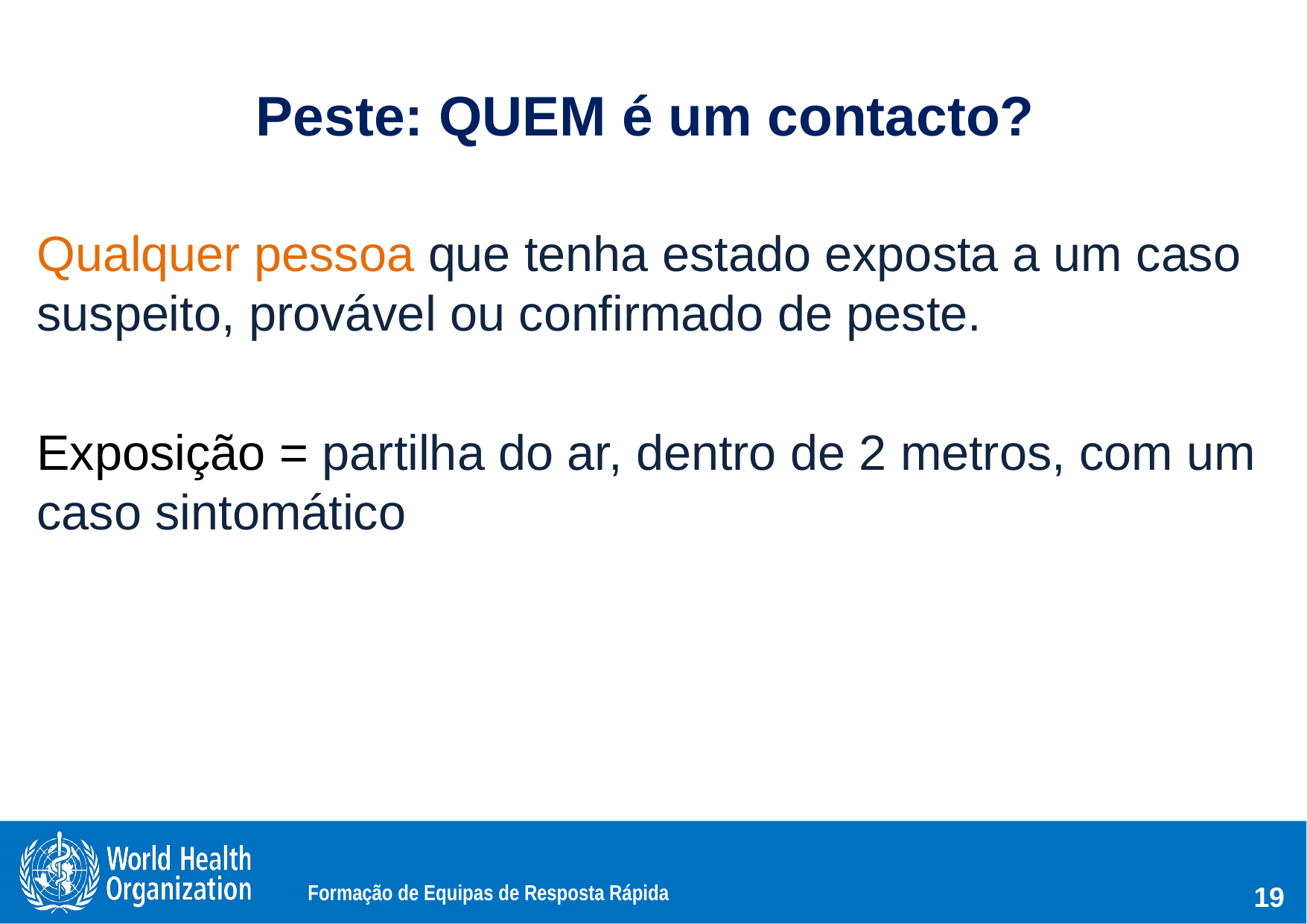

# Peste: QUEM é um contacto?
Qualquer pessoa que tenha estado exposta a um caso suspeito, provável ou confirmado de peste.

Exposição = partilha do ar, dentro de 2 metros, com um caso sintomático